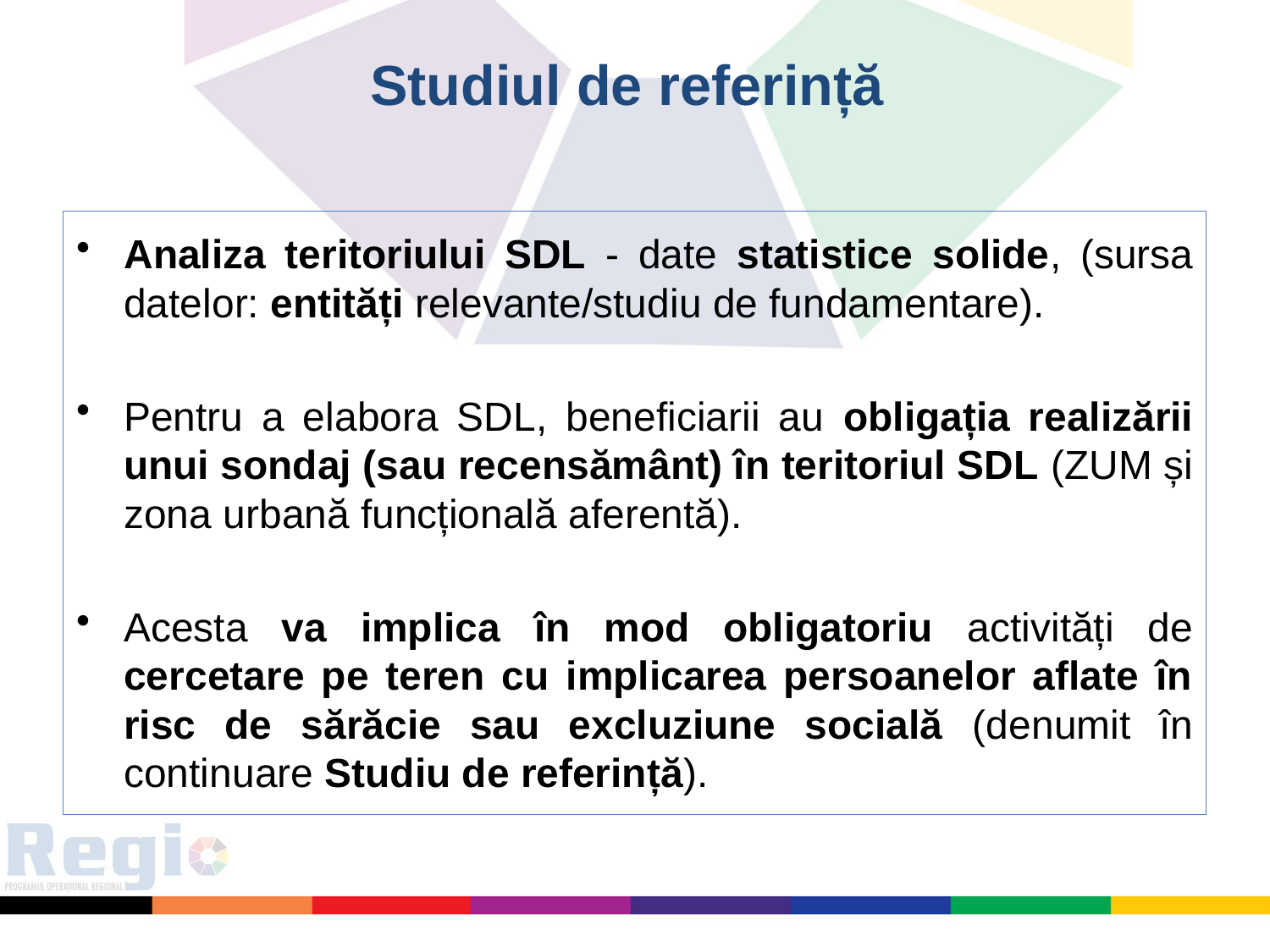

# Studiul de referință

Analiza teritoriului SDL - date statistice solide, (sursa datelor: entități relevante/studiu de fundamentare).

Pentru a elabora SDL, beneficiarii au obligația realizării unui sondaj (sau recensământ) în teritoriul SDL (ZUM și zona urbană funcțională aferentă).

Acesta va implica în mod obligatoriu activități de cercetare pe teren cu implicarea persoanelor aflate în risc de sărăcie sau excluziune socială (denumit în continuare Studiu de referință).